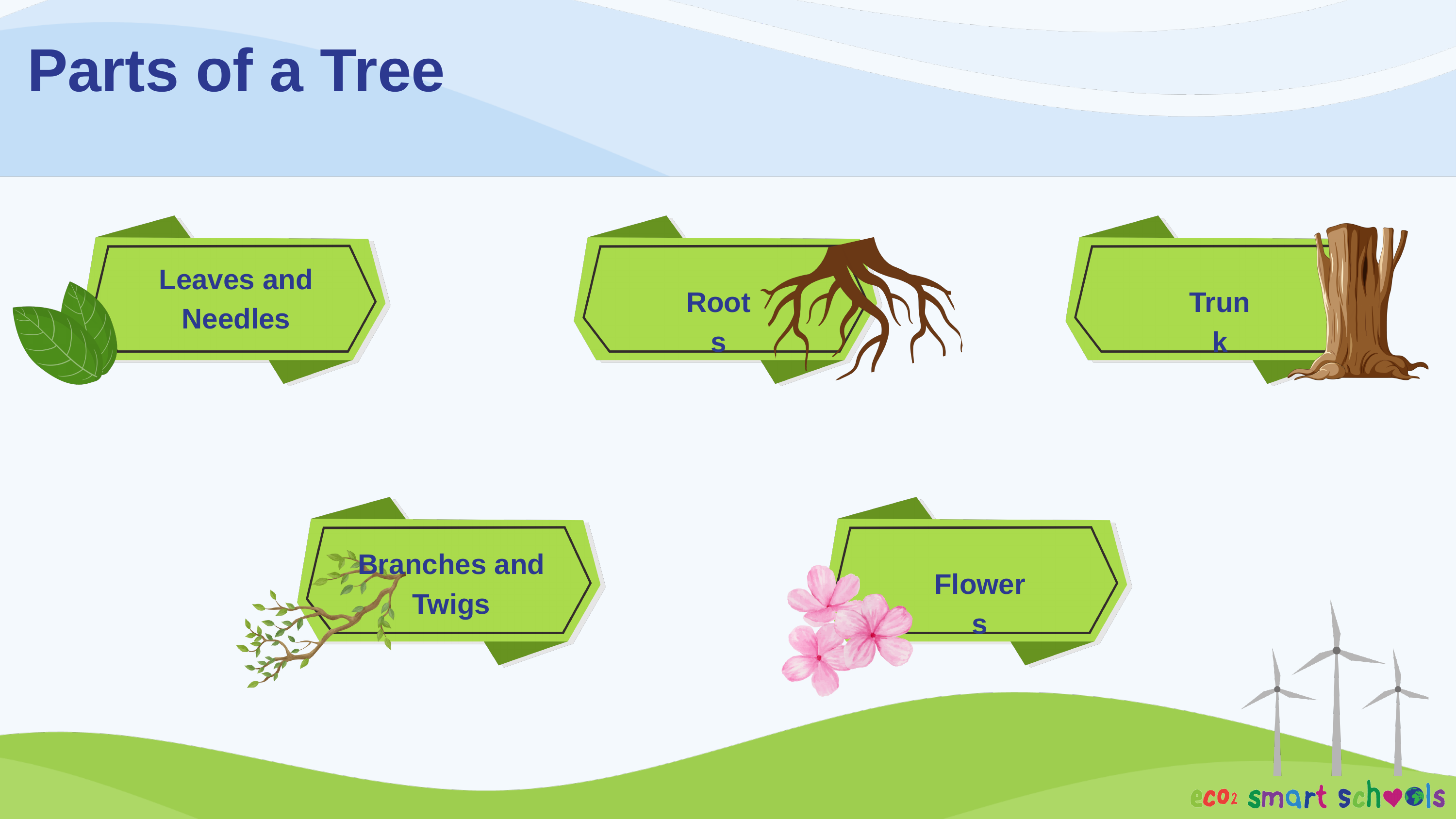

Parts of a Tree

Leaves and Needles
Roots
Trunk

Branches and Twigs

Flowers